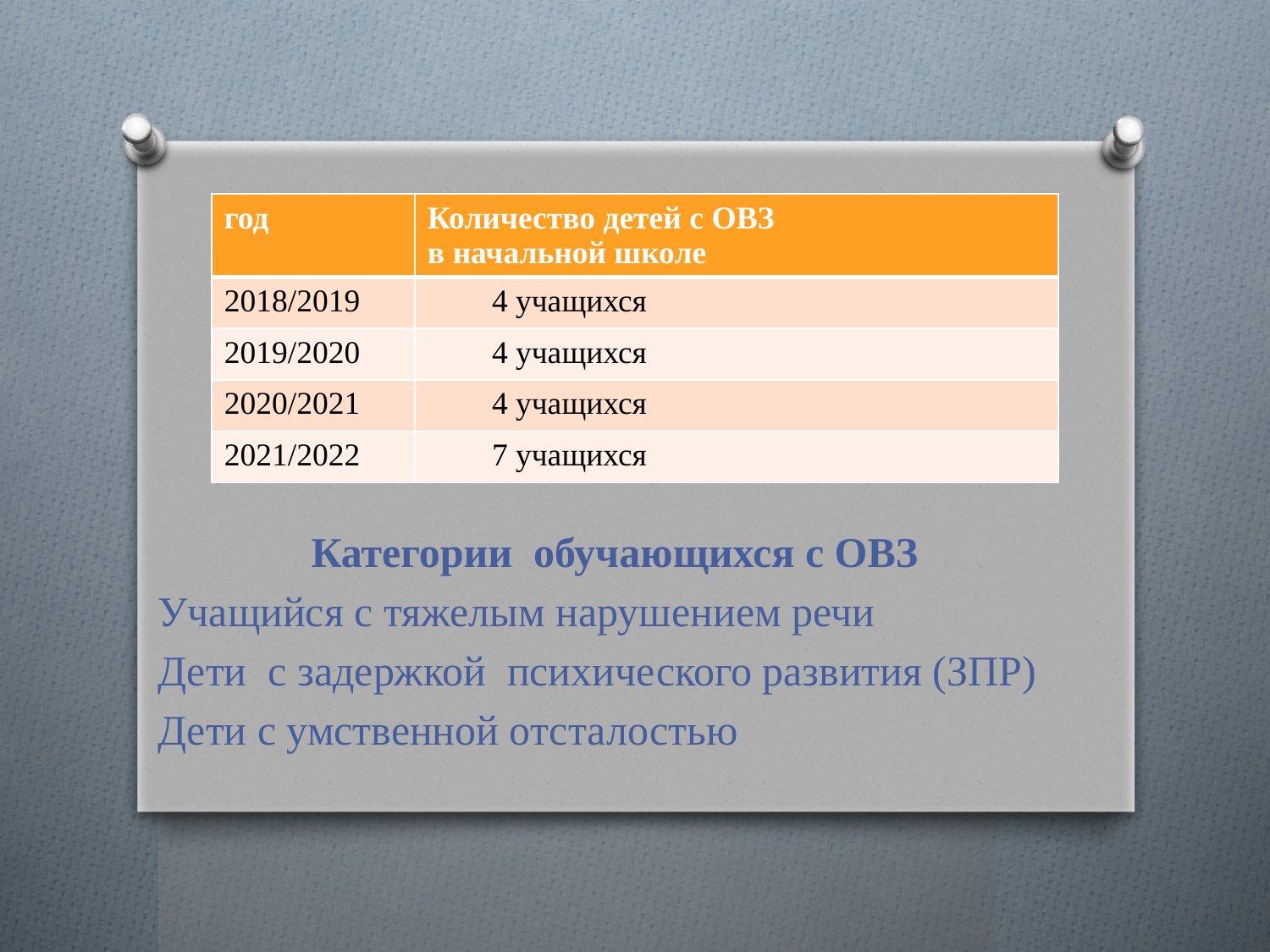

| год | Количество детей с ОВЗ в начальной школе |
| --- | --- |
| 2018/2019 | 4 учащихся |
| 2019/2020 | 4 учащихся |
| 2020/2021 | 4 учащихся |
| 2021/2022 | 7 учащихся |
#
Категории  обучающихся с ОВЗ
Учащийся с тяжелым нарушением речи
Дети  с задержкой  психического развития (ЗПР)
Дети с умственной отсталостью